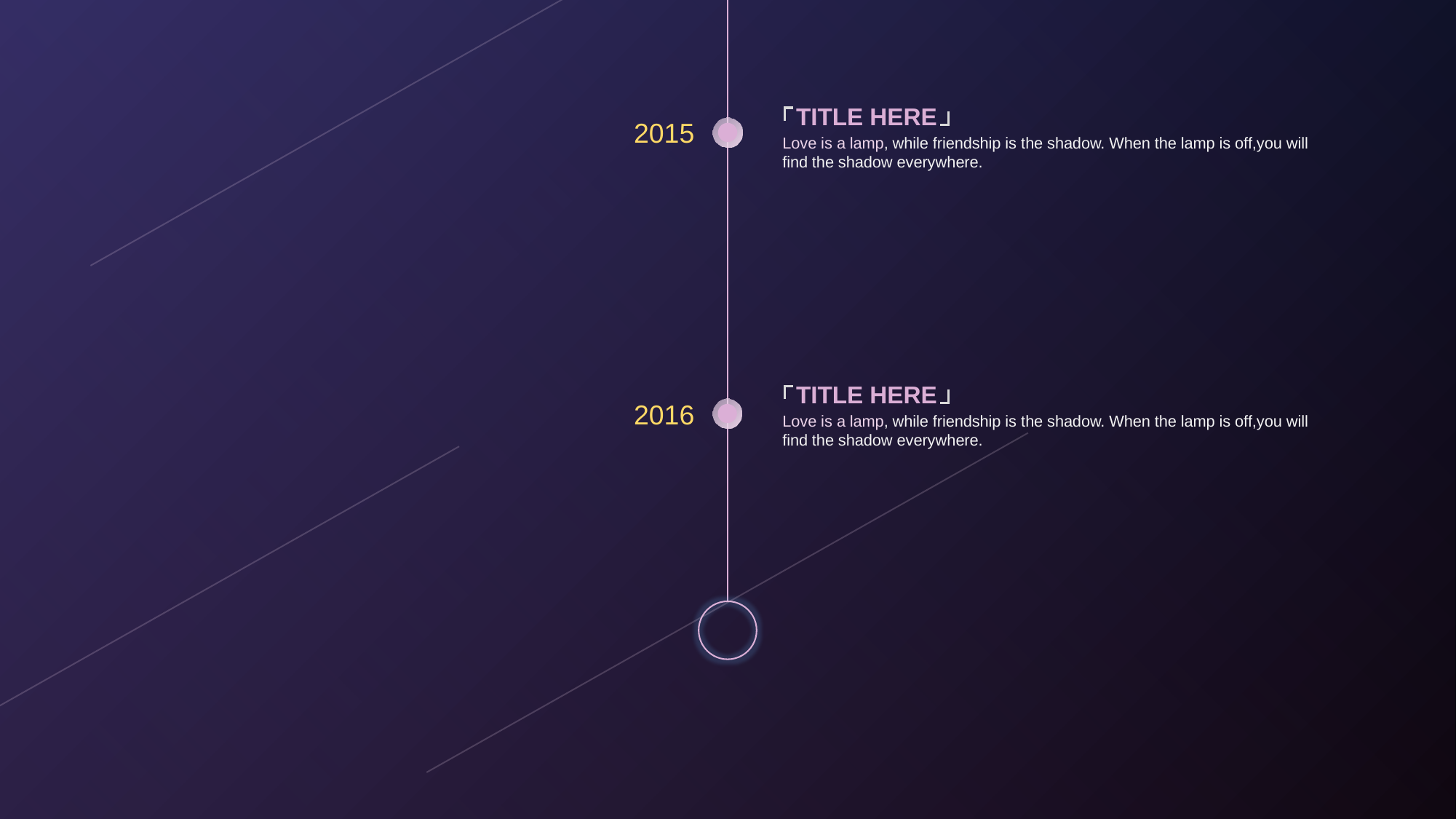

TITLE HERE
Love is a lamp, while friendship is the shadow. When the lamp is off,you will find the shadow everywhere.
2015

TITLE HERE
Love is a lamp, while friendship is the shadow. When the lamp is off,you will find the shadow everywhere.
2016